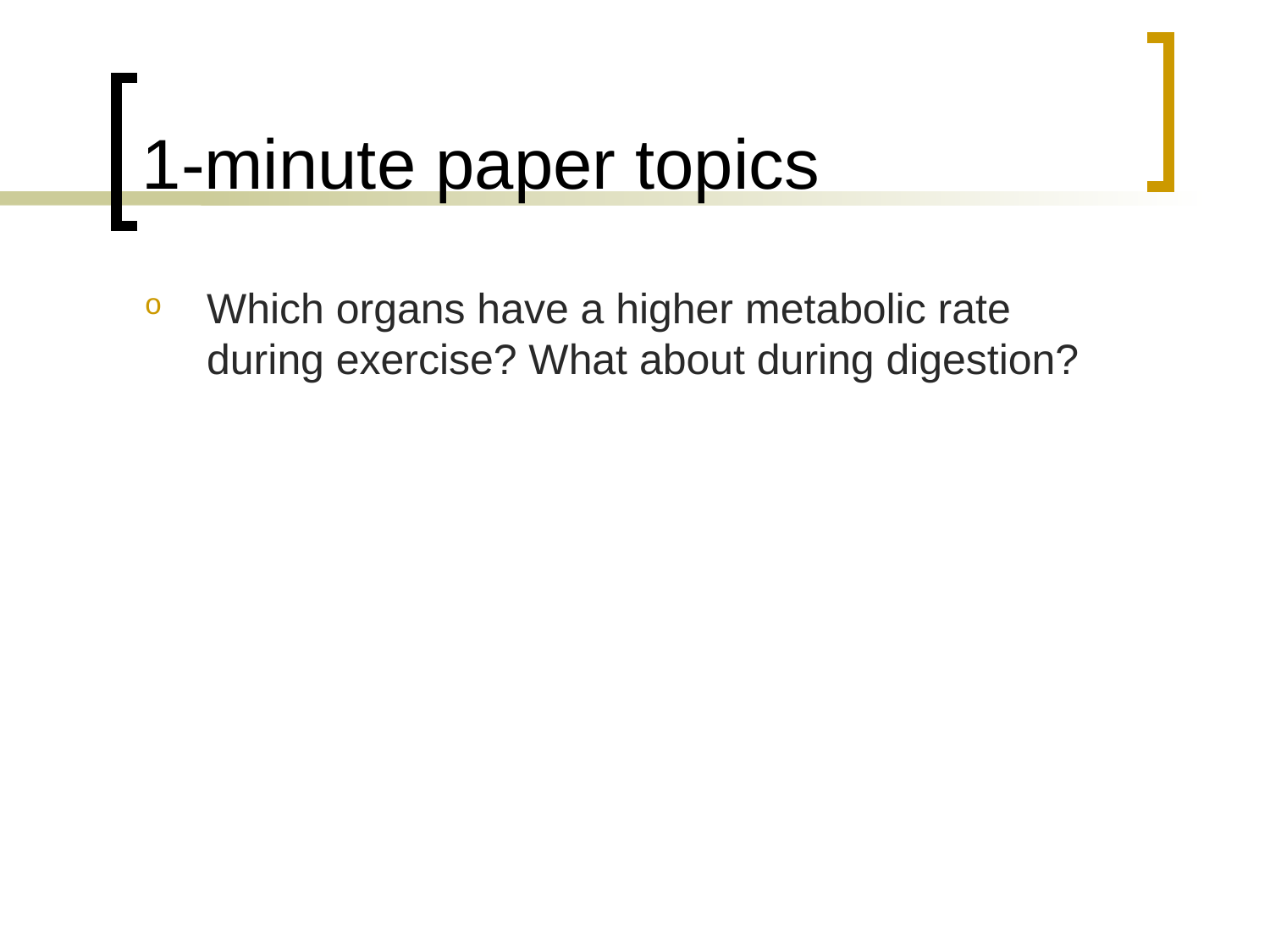

# 1-minute paper topics
Which organs have a higher metabolic rate during exercise? What about during digestion?